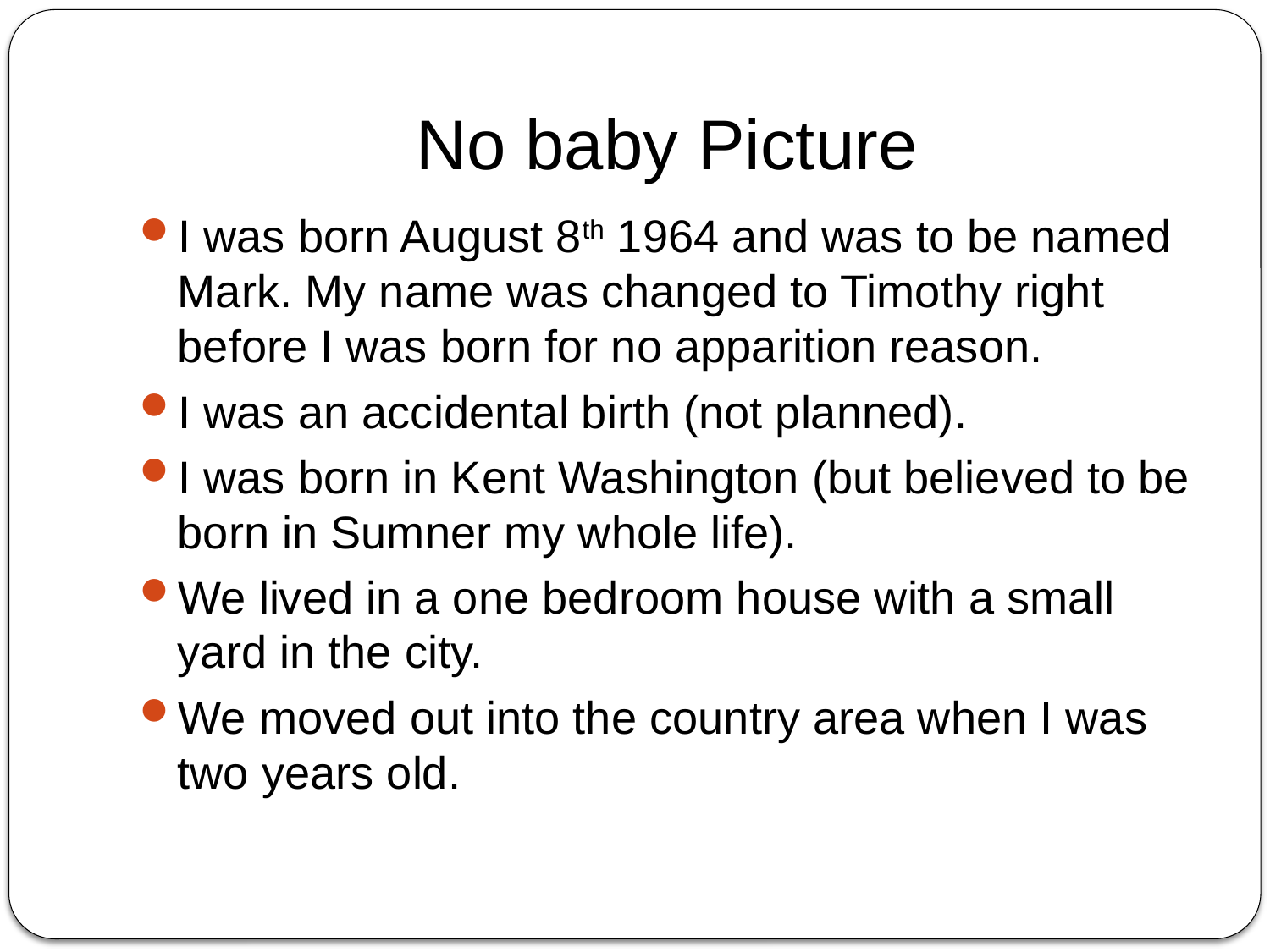

# No baby Picture
I was born August 8th 1964 and was to be named Mark. My name was changed to Timothy right before I was born for no apparition reason.
I was an accidental birth (not planned).
I was born in Kent Washington (but believed to be born in Sumner my whole life).
We lived in a one bedroom house with a small yard in the city.
We moved out into the country area when I was two years old.